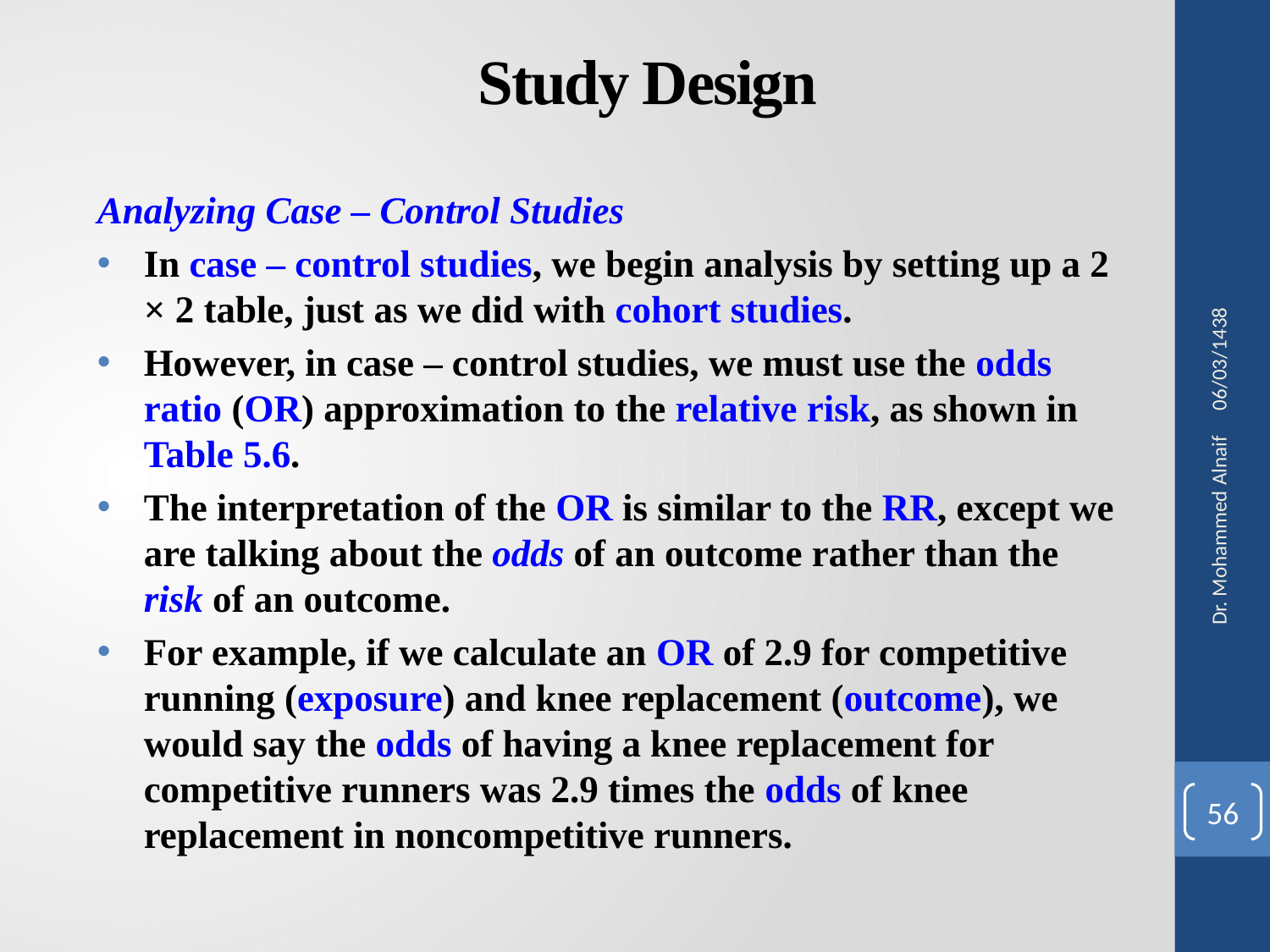

# Study Design
Analyzing Case – Control Studies
In case – control studies, we begin analysis by setting up a 2 × 2 table, just as we did with cohort studies.
However, in case – control studies, we must use the odds ratio (OR) approximation to the relative risk, as shown in Table 5.6.
The interpretation of the OR is similar to the RR, except we are talking about the odds of an outcome rather than the risk of an outcome.
For example, if we calculate an OR of 2.9 for competitive running (exposure) and knee replacement (outcome), we would say the odds of having a knee replacement for competitive runners was 2.9 times the odds of knee replacement in noncompetitive runners.
06/03/1438
Dr. Mohammed Alnaif
56